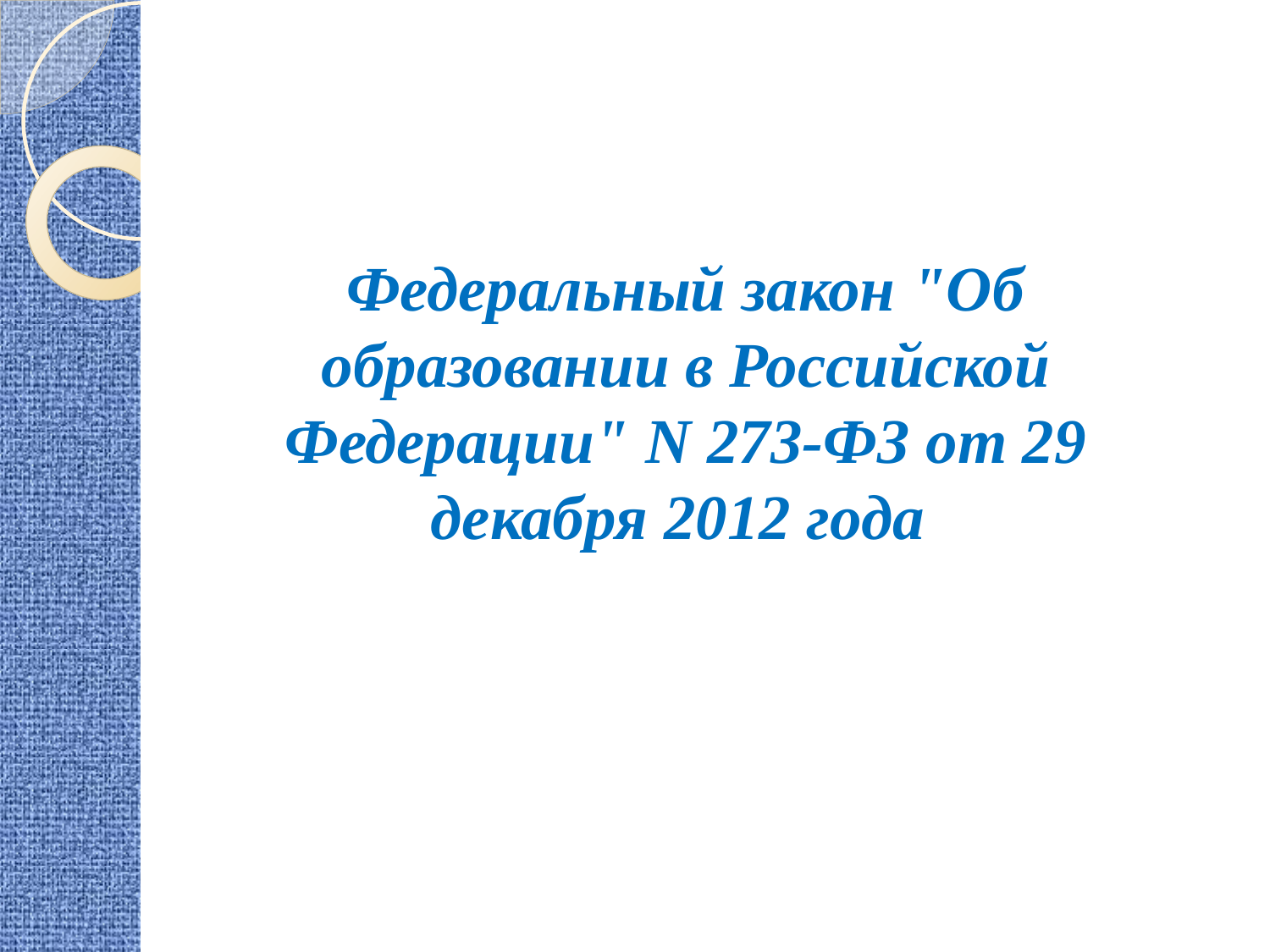

Федеральный закон "Об образовании в Российской Федерации" N 273-ФЗ от 29 декабря 2012 года